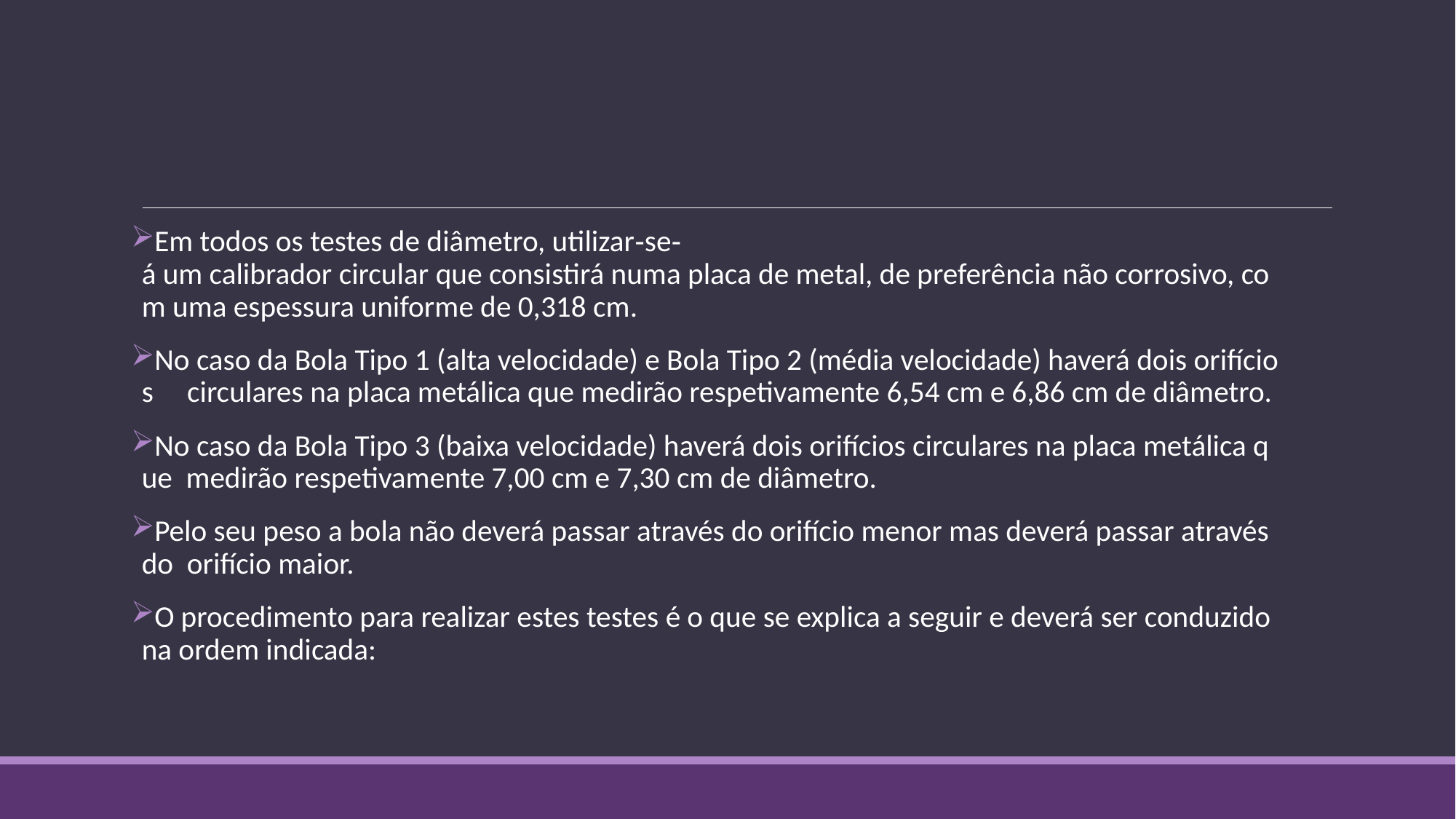

Em todos os testes de diâmetro, utilizar‐se‐á um calibrador circular que consistirá numa placa de metal, de preferência não corrosivo, com uma espessura uniforme de 0,318 cm.
No caso da Bola Tipo 1 (alta velocidade) e Bola Tipo 2 (média velocidade) haverá dois orifícios     circulares na placa metálica que medirão respetivamente 6,54 cm e 6,86 cm de diâmetro.
No caso da Bola Tipo 3 (baixa velocidade) haverá dois orifícios circulares na placa metálica que  medirão respetivamente 7,00 cm e 7,30 cm de diâmetro.
Pelo seu peso a bola não deverá passar através do orifício menor mas deverá passar através do  orifício maior.
O procedimento para realizar estes testes é o que se explica a seguir e deverá ser conduzido na ordem indicada: